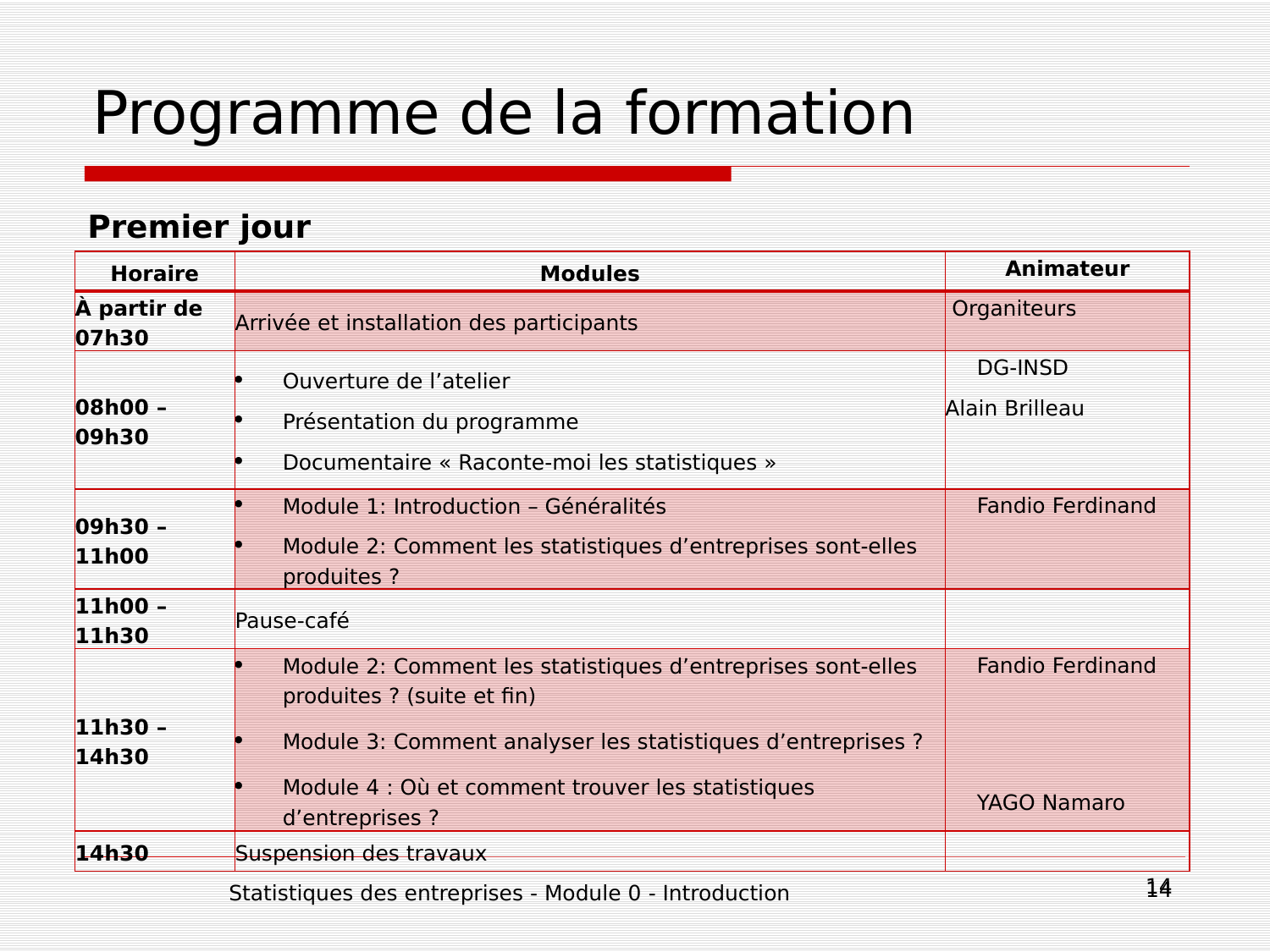

# Programme de la formation
Premier jour

| Horaire | Modules | Animateur |
| --- | --- | --- |
| À partir de 07h30 | Arrivée et installation des participants | Organiteurs |
| 08h00 – 09h30 | Ouverture de l’atelier Présentation du programme Documentaire « Raconte-moi les statistiques » | DG-INSD Alain Brilleau |
| 09h30 – 11h00 | Module 1: Introduction – Généralités Module 2: Comment les statistiques d’entreprises sont-elles produites ? | Fandio Ferdinand |
| 11h00 – 11h30 | Pause-café |  |
| 11h30 – 14h30 | Module 2: Comment les statistiques d’entreprises sont-elles produites ? (suite et fin) Module 3: Comment analyser les statistiques d’entreprises ? Module 4 : Où et comment trouver les statistiques d’entreprises ? | Fandio Ferdinand     YAGO Namaro |
| 14h30 | Suspension des travaux |  |
14
14
Statistiques des entreprises - Module 0 - Introduction